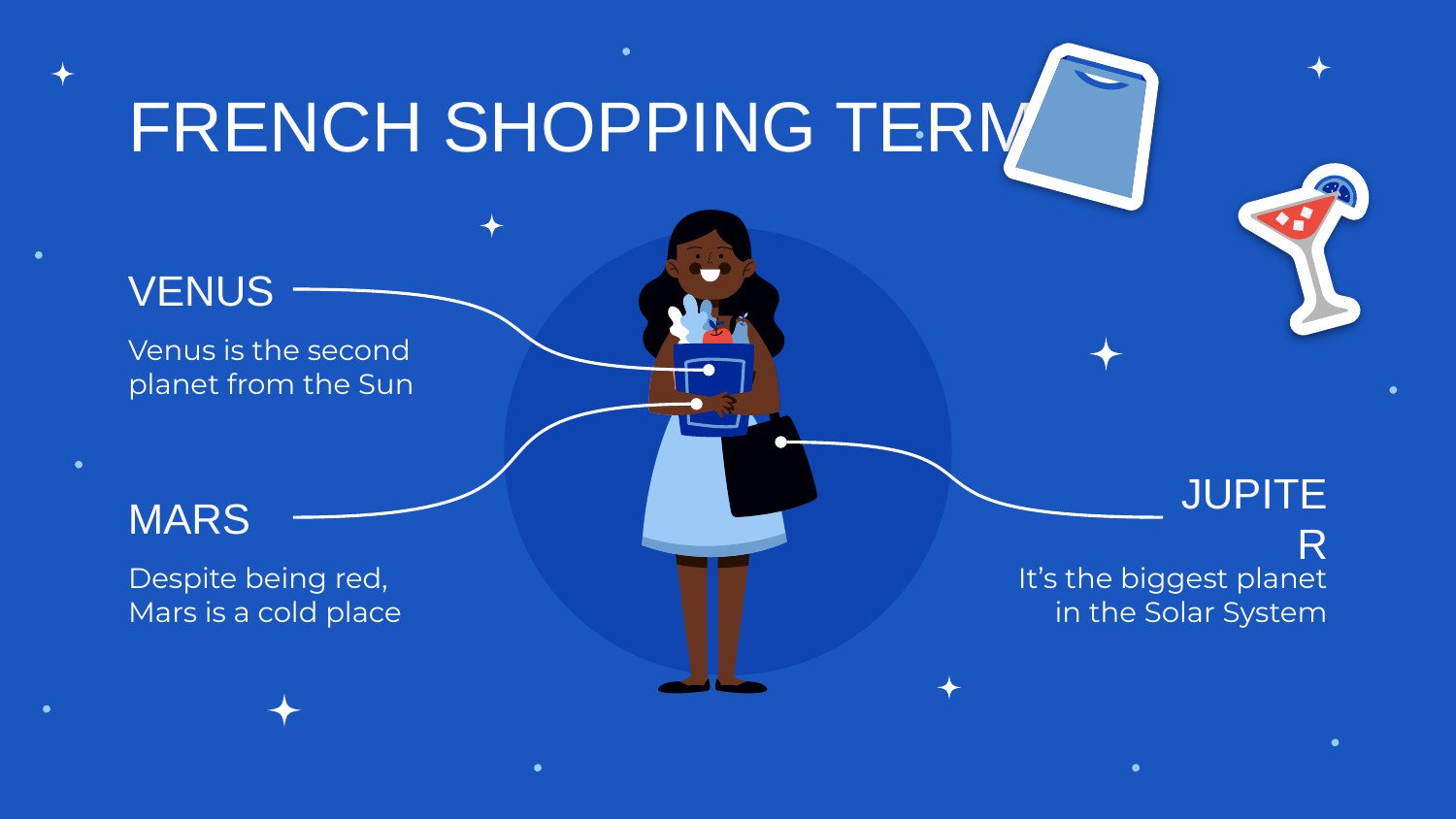

# FRENCH SHOPPING TERMS

VENUS
Venus is the second planet from the Sun

MARS
JUPITER
Despite being red, Mars is a cold place
It’s the biggest planet in the Solar System